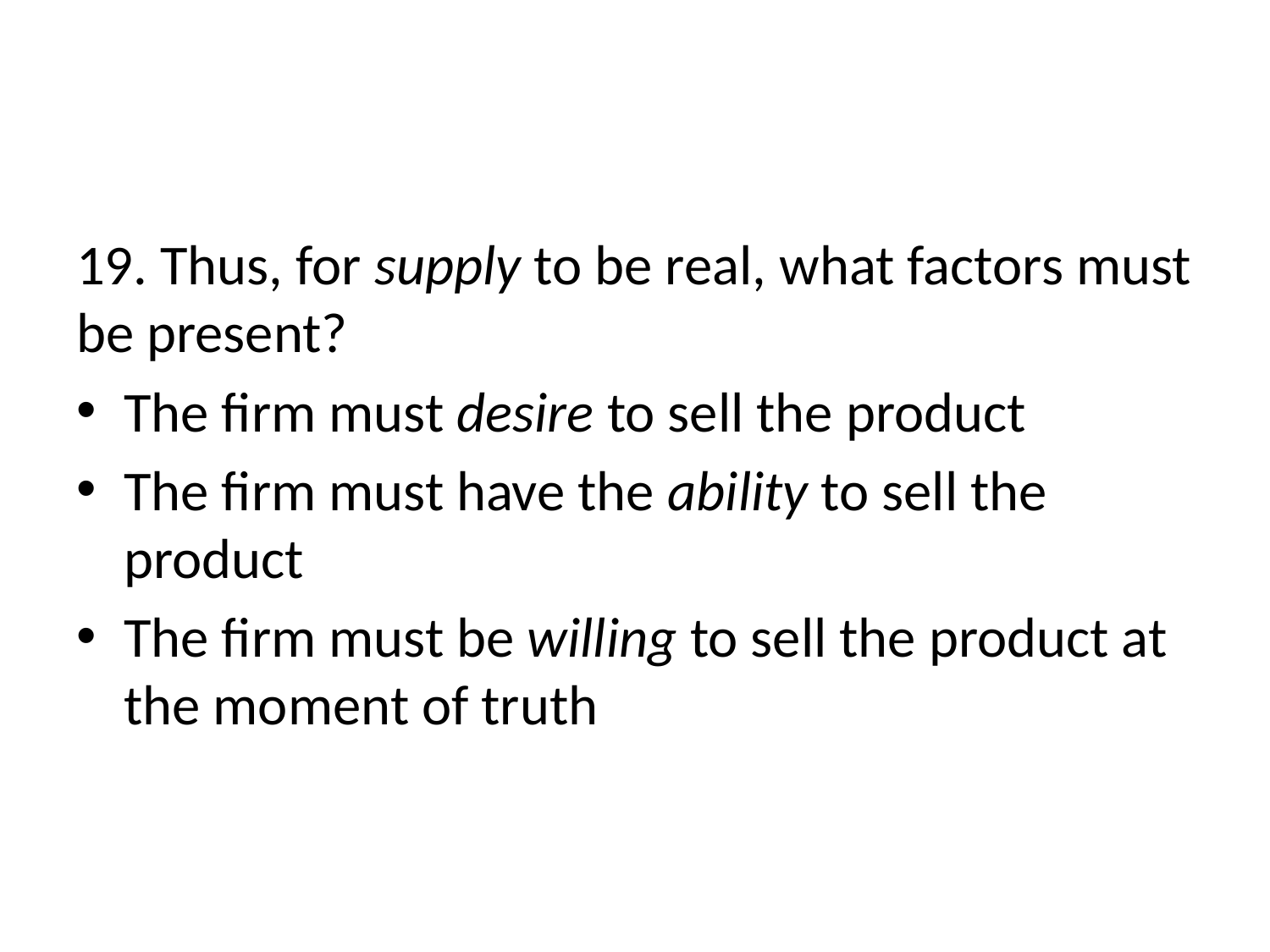

#
19. Thus, for supply to be real, what factors must be present?
The firm must desire to sell the product
The firm must have the ability to sell the product
The firm must be willing to sell the product at the moment of truth